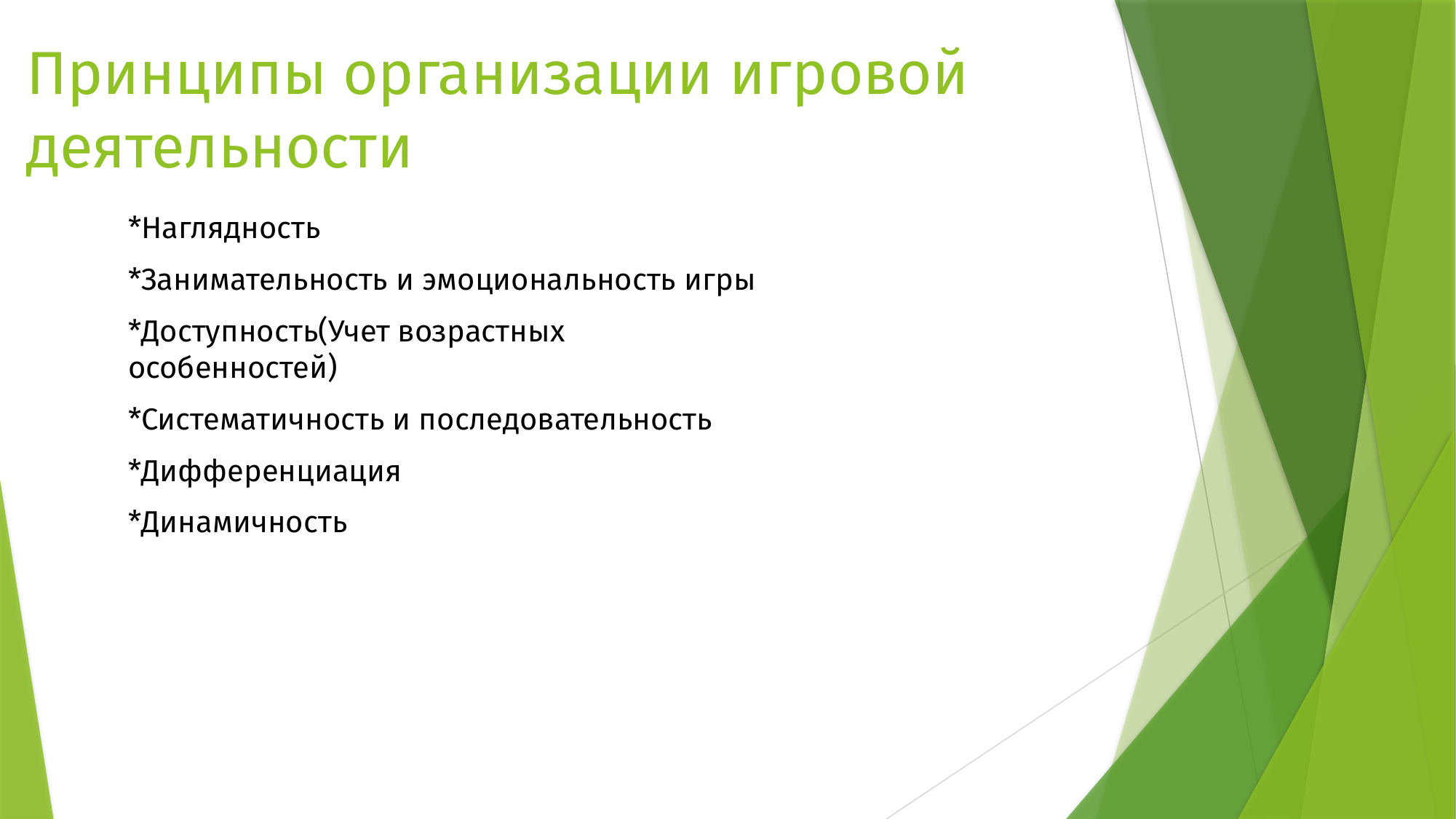

# Принципы организации игровой деятельности
*Наглядность
*Занимательность и эмоциональность игры
*Доступность(Учет возрастных особенностей)
*Систематичность и последовательность
*Дифференциация
*Динамичность